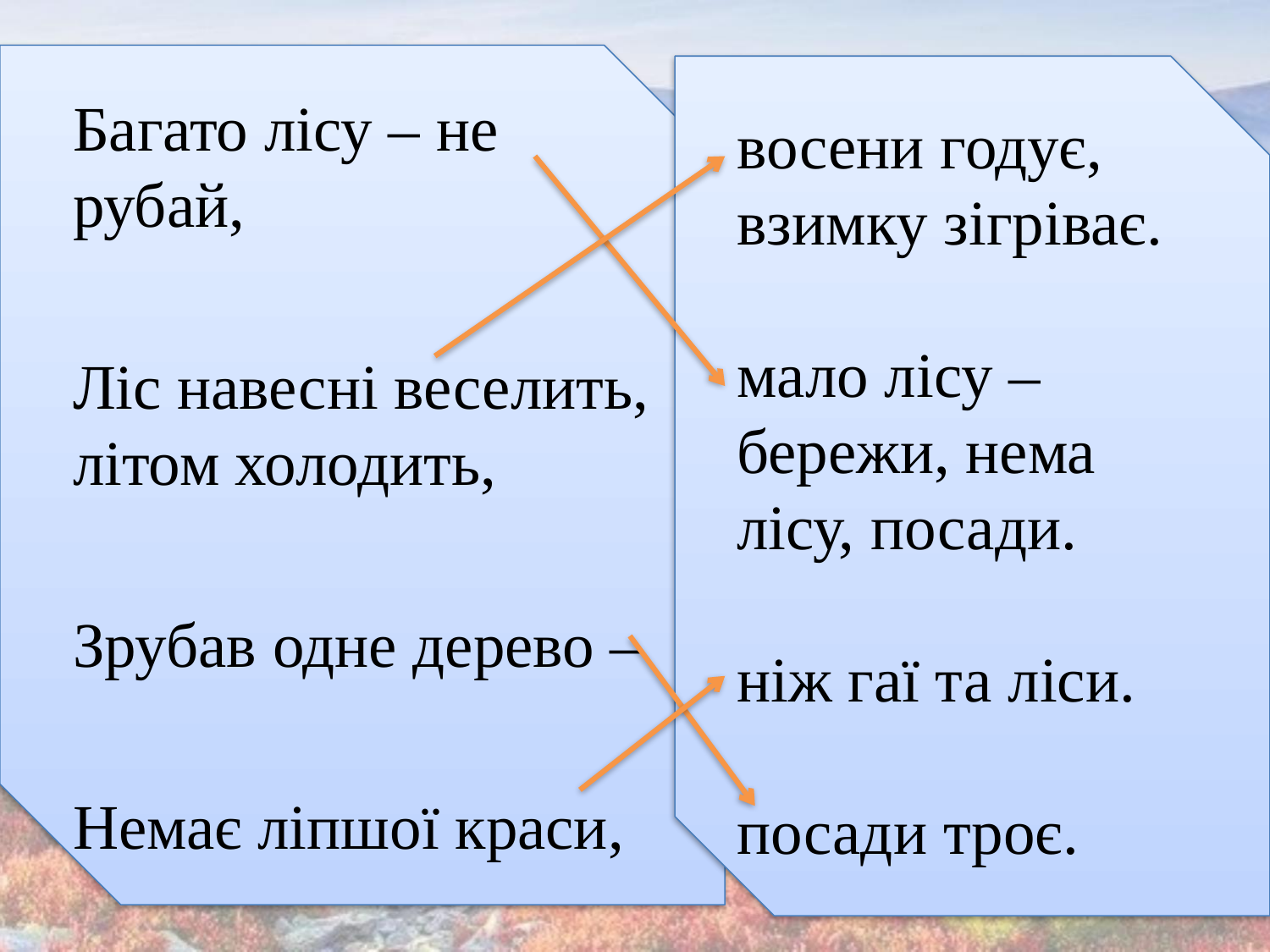

Багато лісу – не   рубай,

Ліс навесні веселить, літом холодить,

Зрубав одне дерево –

Немає ліпшої краси,

#
восени годує, взимку зігріває.

мало лісу – бережи, нема лісу, посади.

ніж гаї та ліси.

посади троє.